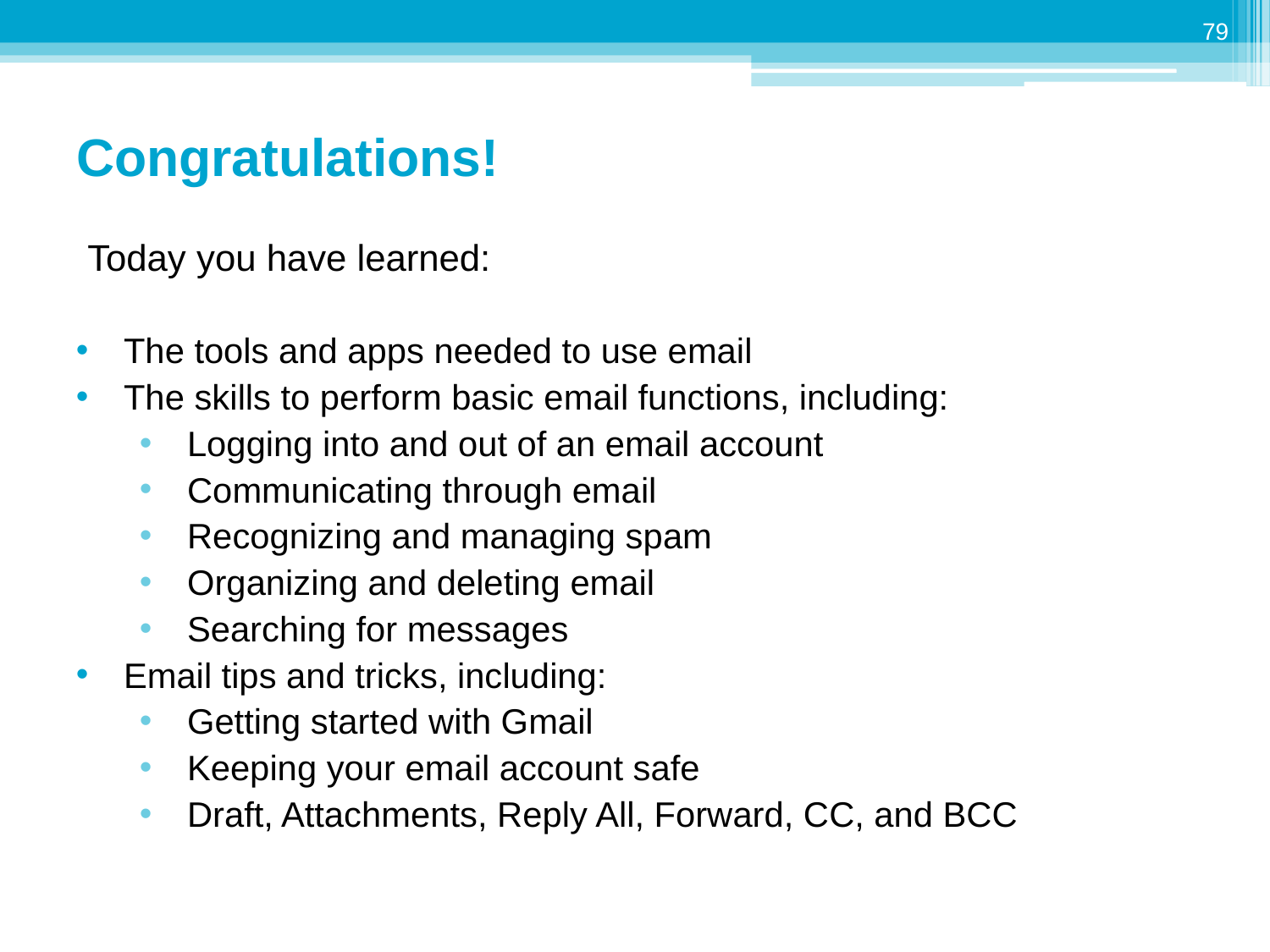

79
# Congratulations!
Today you have learned:

The tools and apps needed to use email
The skills to perform basic email functions, including:
Logging into and out of an email account
Communicating through email
Recognizing and managing spam
Organizing and deleting email
Searching for messages
Email tips and tricks, including:
Getting started with Gmail
Keeping your email account safe
Draft, Attachments, Reply All, Forward, CC, and BCC